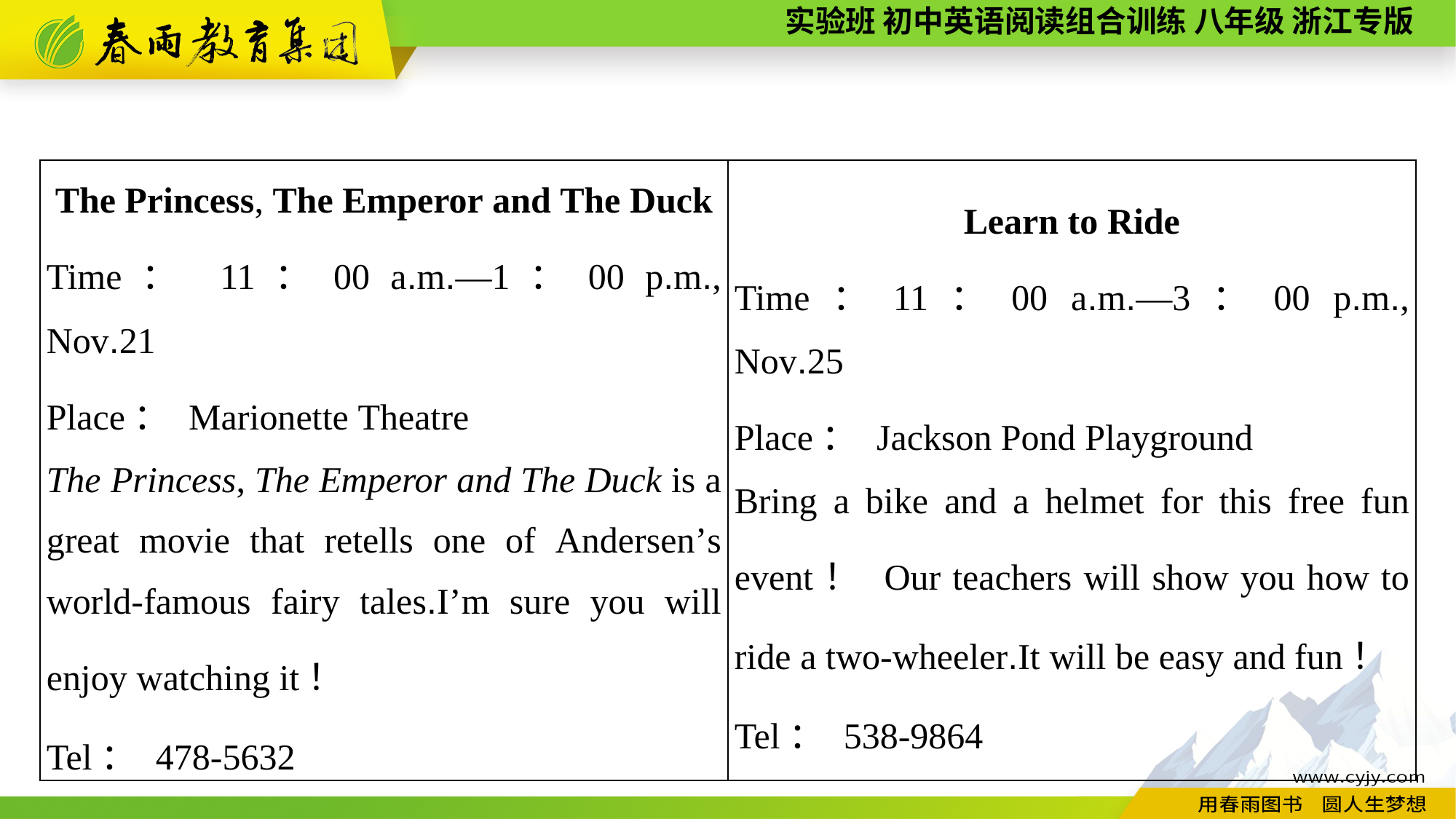

| The Princess, The Emperor and The Duck Time： 11：00 a.m.—1：00 p.m., Nov.21 Place： Marionette Theatre The Princess, The Emperor and The Duck is a great movie that retells one of Andersen’s world-famous fairy tales.I’m sure you will enjoy watching it！ Tel： 478-5632 | Learn to Ride Time：11：00 a.m.—3：00 p.m., Nov.25 Place： Jackson Pond Playground Bring a bike and a helmet for this free fun event！ Our teachers will show you how to ride a two-wheeler.It will be easy and fun！ Tel： 538-9864 |
| --- | --- |